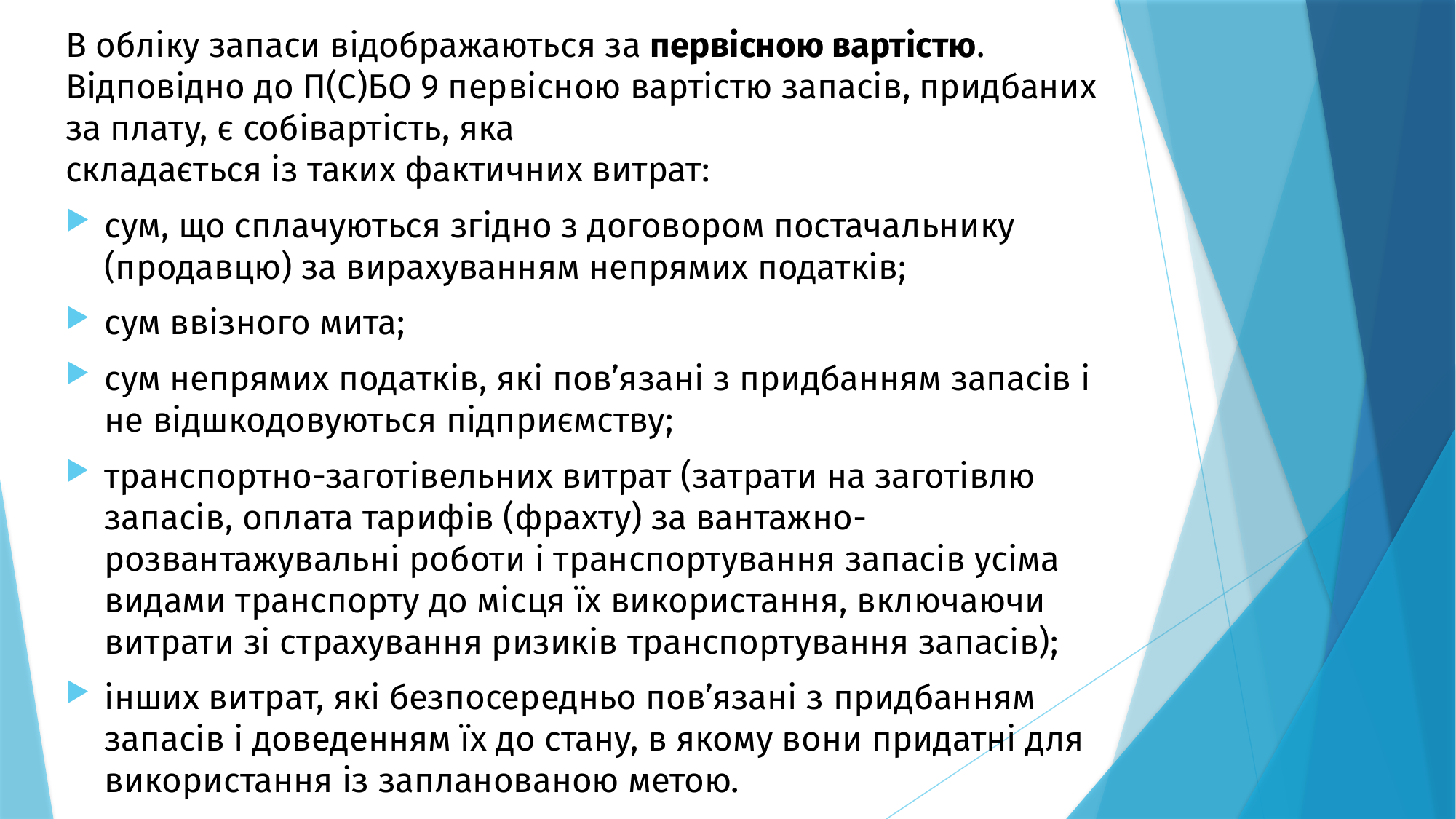

В облiку запаси вiдображаються за первiсною вартiстю. Вiдповiдно до П(С)БО 9 первiсною вартiстю запасiв, придбаних за плату, є собiвартiсть, яка
складається iз таких фактичних витрат:
сум, що сплачуються згiдно з договором постачальнику (продавцю) за вирахуванням непрямих податкiв;
сум ввiзного мита;
сум непрямих податкiв, якi пов’язанi з придбанням запасiв i не вiдшкодовуються пiдприємству;
транспортно-заготiвельних витрат (затрати на заготiвлю запасiв, оплата тарифiв (фрахту) за вантажно-розвантажувальнi роботи i транспортування запасiв усiма видами транспорту до мiсця їх використання, включаючи витрати зi страхування ризикiв транспортування запасiв);
iнших витрат, якi безпосередньо пов’язанi з придбанням запасiв i доведенням їх до стану, в якому вони придатнi для використання iз запланованою метою.